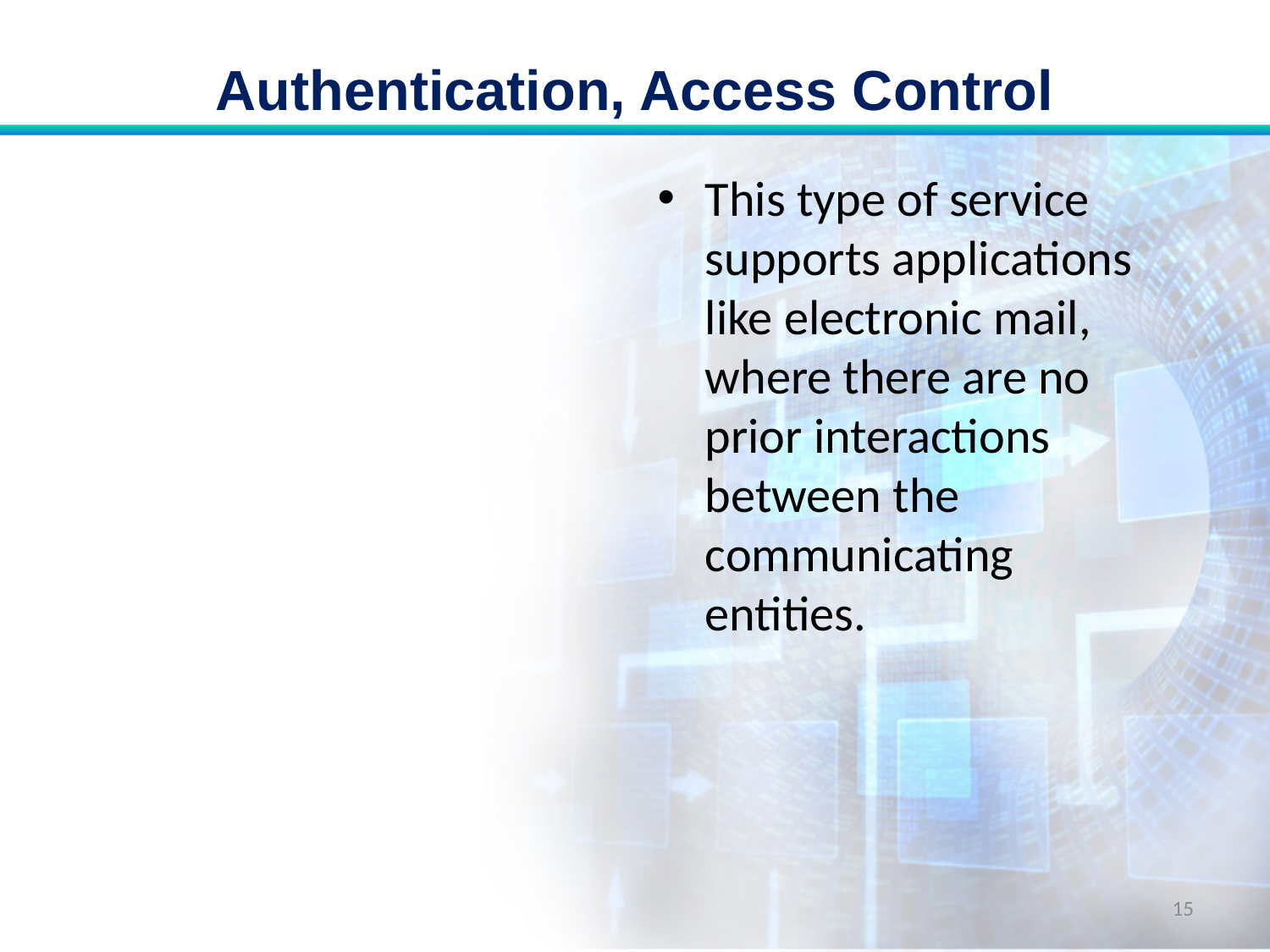

# Authentication, Access Control
This type of service supports applications like electronic mail, where there are no prior interactions between the communicating entities.
15